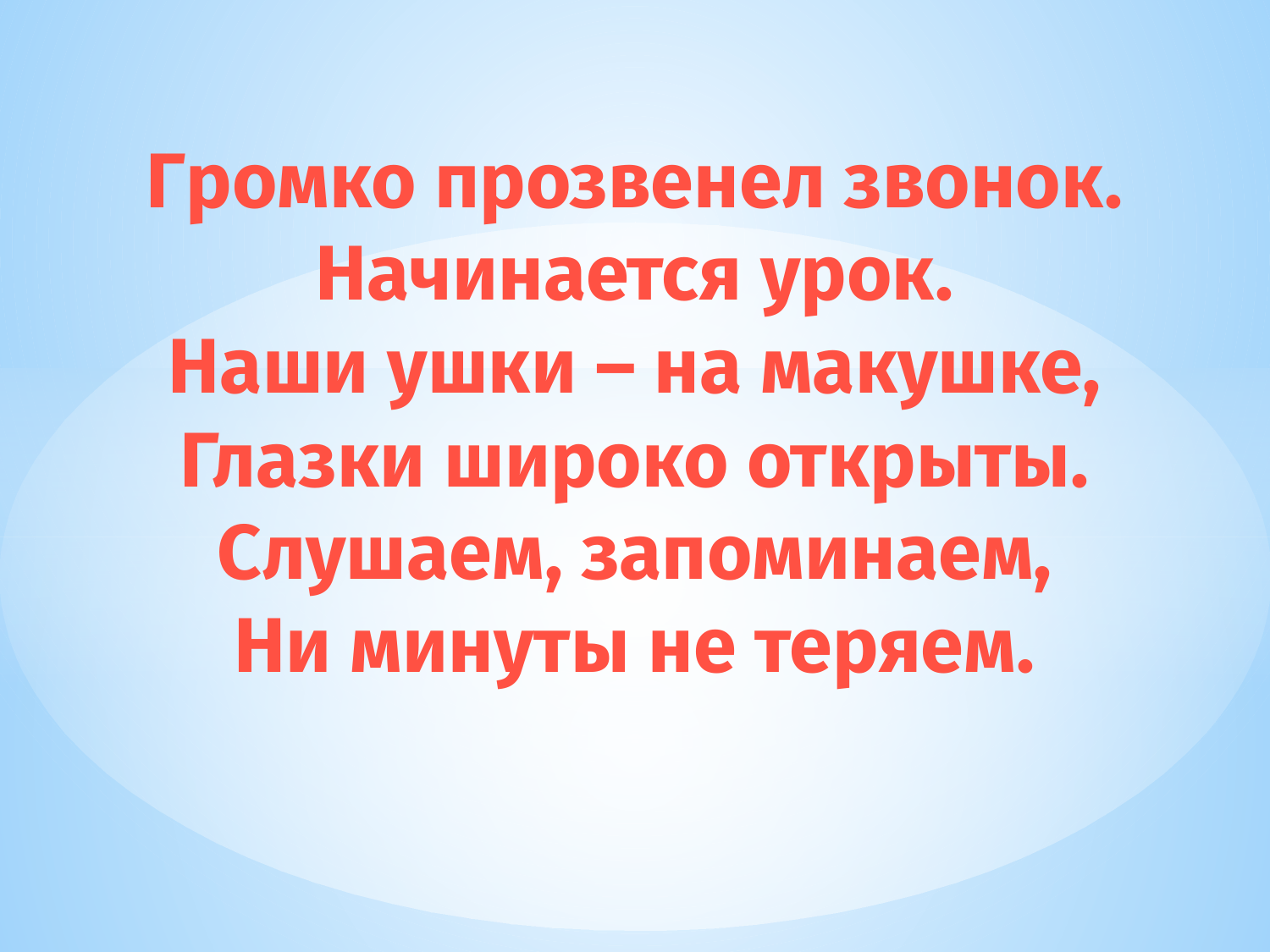

#
Громко прозвенел звонок.
Начинается урок.
Наши ушки – на макушке,
Глазки широко открыты.
Слушаем, запоминаем,
Ни минуты не теряем.